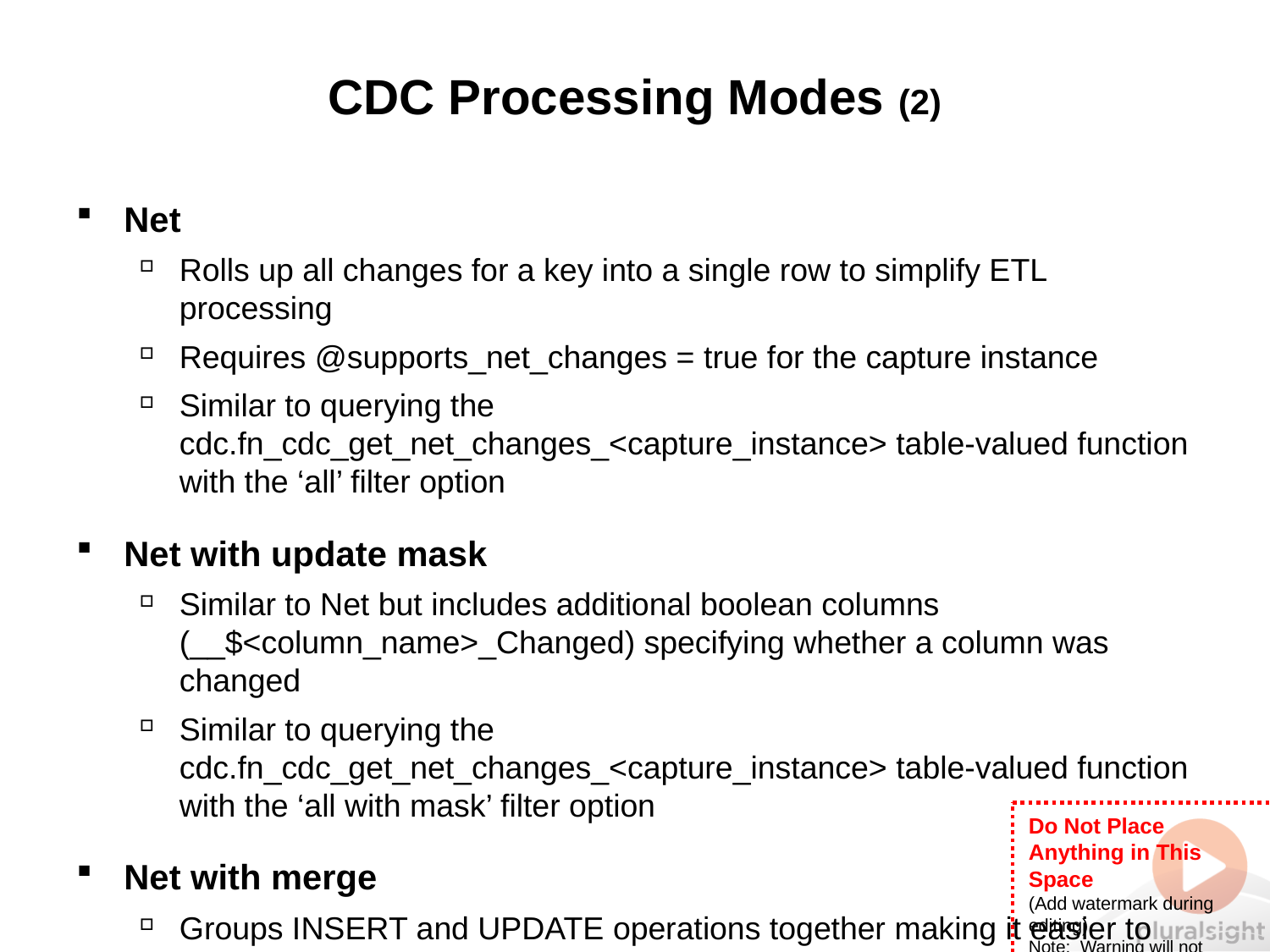

# CDC Processing Modes (2)
Net
Rolls up all changes for a key into a single row to simplify ETL processing
Requires @supports_net_changes = true for the capture instance
Similar to querying the cdc.fn_cdc_get_net_changes_<capture_instance> table-valued function with the ‘all’ filter option
Net with update mask
Similar to Net but includes additional boolean columns (__$<column_name>_Changed) specifying whether a column was changed
Similar to querying the cdc.fn_cdc_get_net_changes_<capture_instance> table-valued function with the ‘all with mask’ filter option
Net with merge
Groups INSERT and UPDATE operations together making it easier to use the MERGE statement (__$operation = 5)
Similar to querying the cdc.fn_cdc_get_net_changes_<capture_instance> table-valued function with the ‘all with merge’ filter option
Only the DELETE and UPDATE split paths will receive rows from the CDC Splitter in this mode